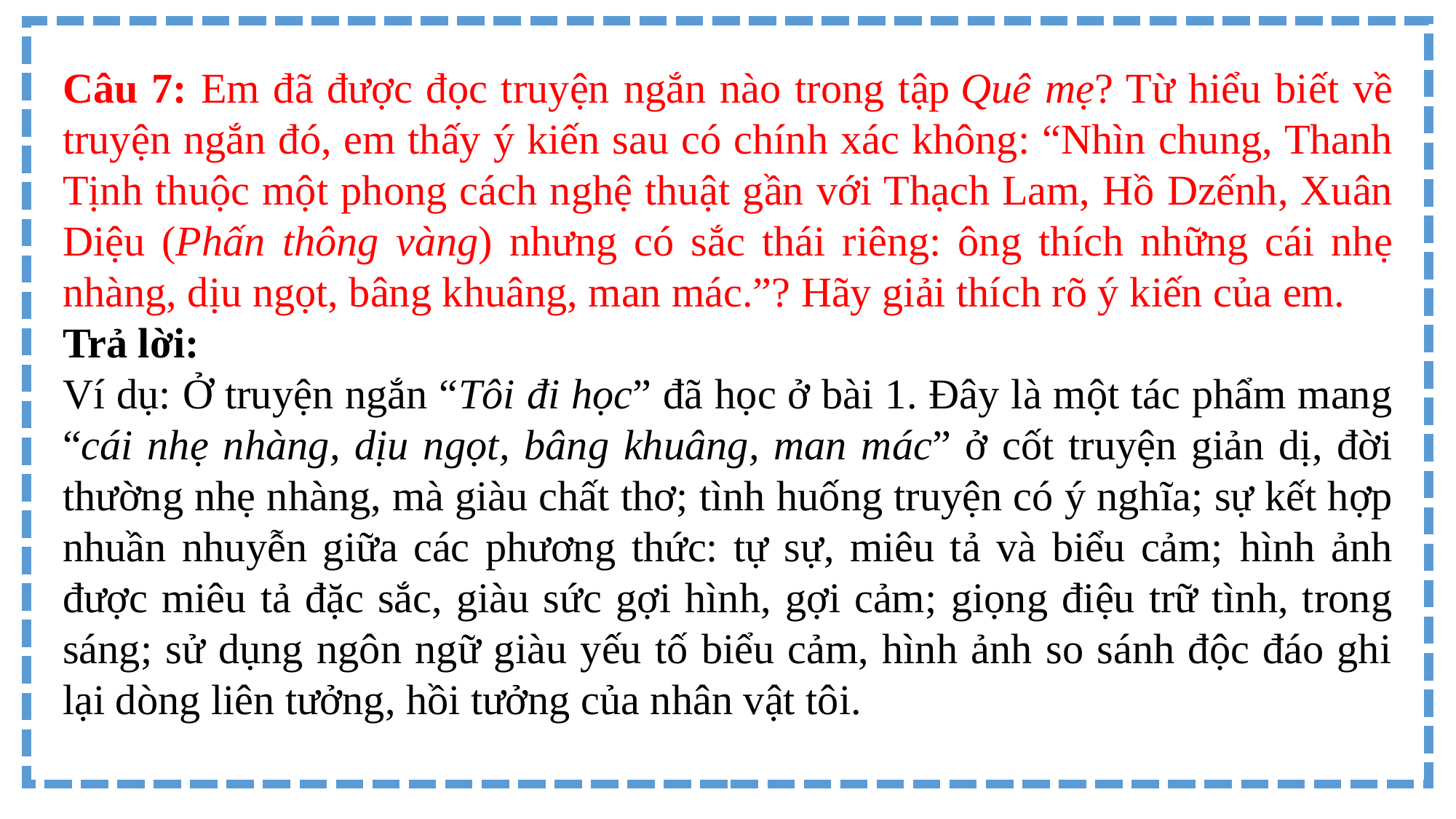

Câu 7: Em đã được đọc truyện ngắn nào trong tập Quê mẹ? Từ hiểu biết về truyện ngắn đó, em thấy ý kiến sau có chính xác không: “Nhìn chung, Thanh Tịnh thuộc một phong cách nghệ thuật gần với Thạch Lam, Hồ Dzếnh, Xuân Diệu (Phấn thông vàng) nhưng có sắc thái riêng: ông thích những cái nhẹ nhàng, dịu ngọt, bâng khuâng, man mác.”? Hãy giải thích rõ ý kiến của em.
Trả lời:
Ví dụ: Ở truyện ngắn “Tôi đi học” đã học ở bài 1. Đây là một tác phẩm mang “cái nhẹ nhàng, dịu ngọt, bâng khuâng, man mác” ở cốt truyện giản dị, đời thường nhẹ nhàng, mà giàu chất thơ; tình huống truyện có ý nghĩa; sự kết hợp nhuần nhuyễn giữa các phương thức: tự sự, miêu tả và biểu cảm; hình ảnh được miêu tả đặc sắc, giàu sức gợi hình, gợi cảm; giọng điệu trữ tình, trong sáng; sử dụng ngôn ngữ giàu yếu tố biểu cảm, hình ảnh so sánh độc đáo ghi lại dòng liên tưởng, hồi tưởng của nhân vật tôi.